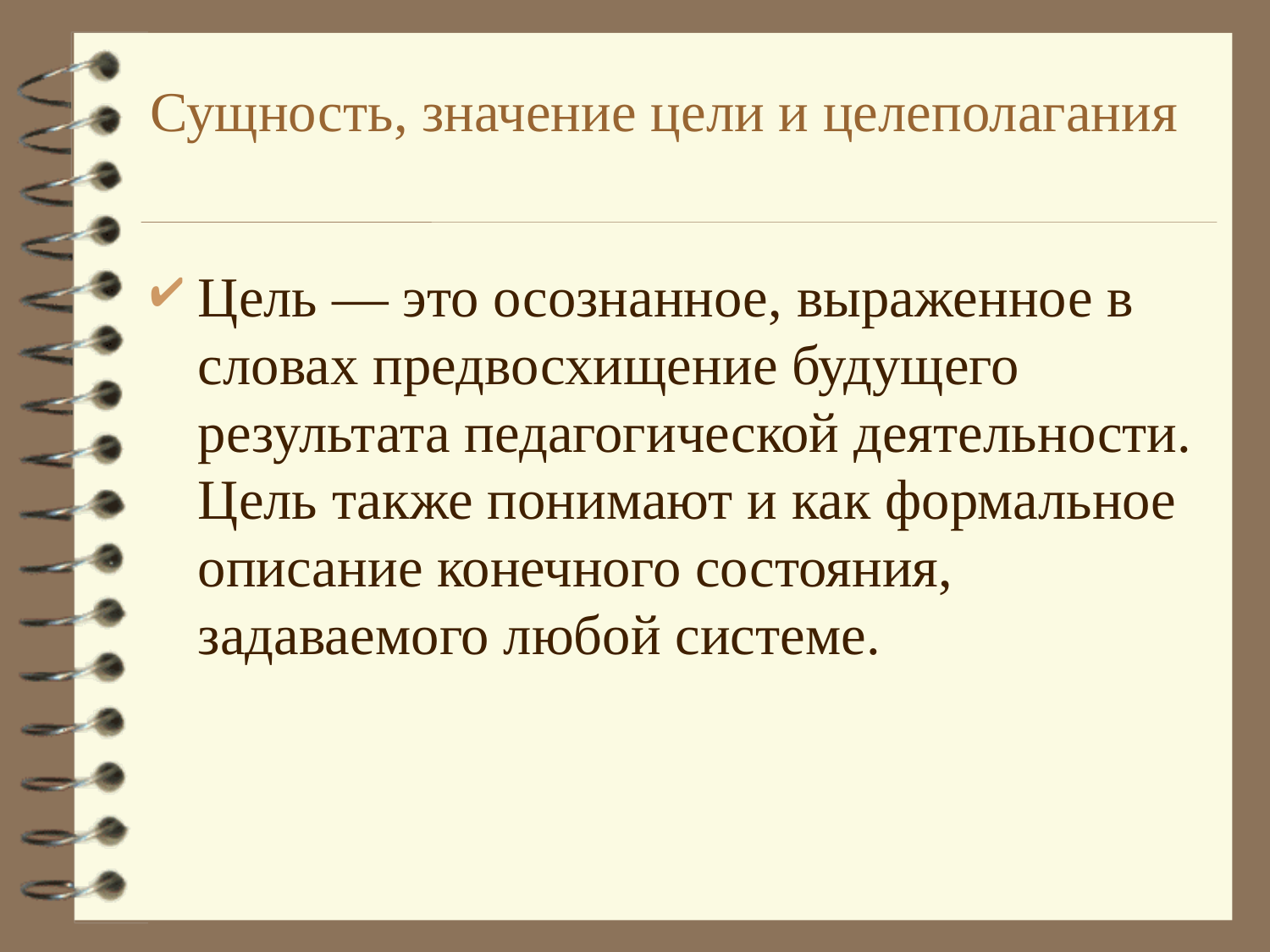

# Сущность, значение цели и целеполагания
Цель — это осознанное, выраженное в словах предвосхищение будущего результата педагогической деятельности. Цель также понимают и как формальное описание конечного состояния, задаваемого любой системе.